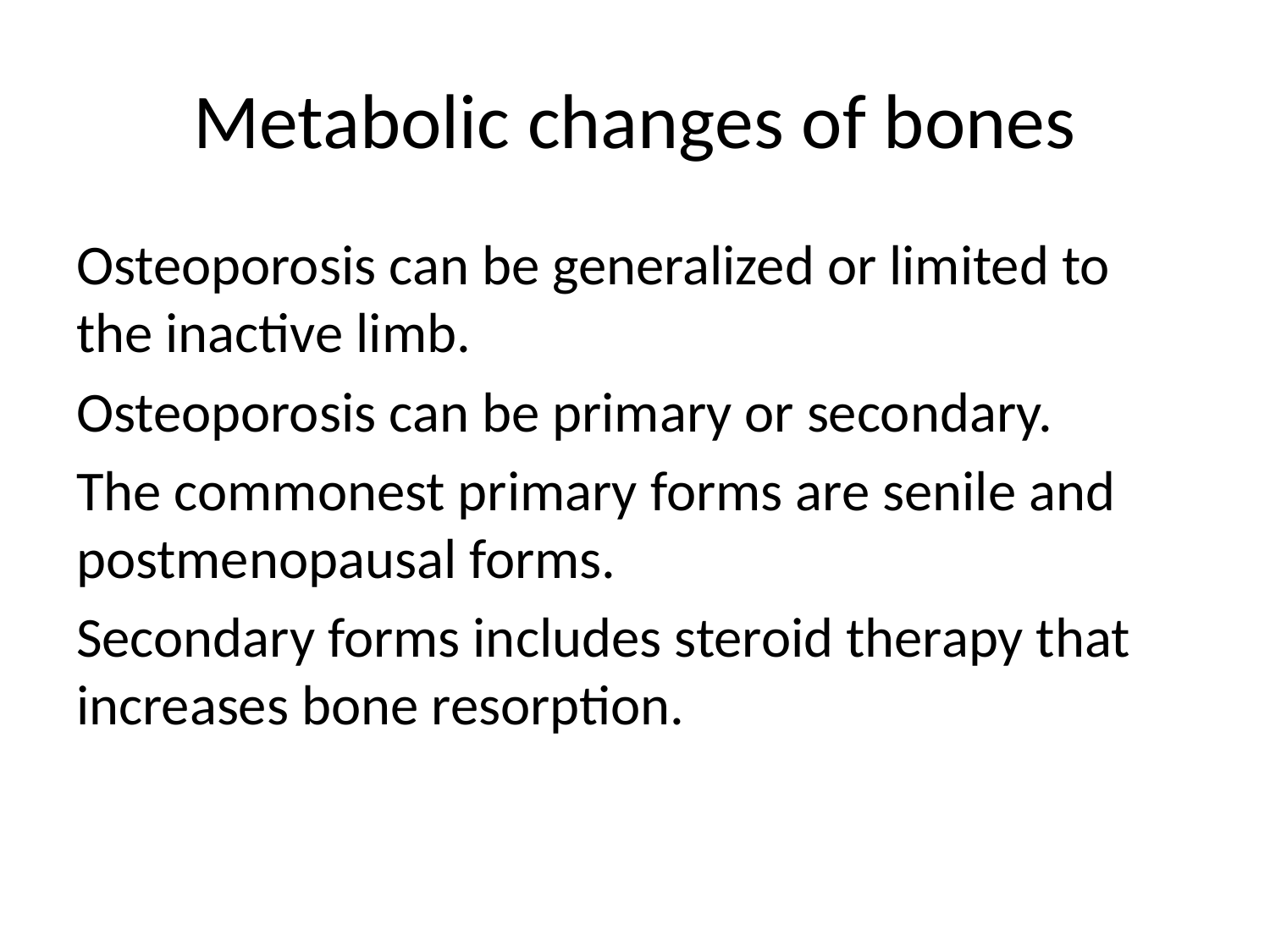

# Metabolic changes of bones
Osteoporosis can be generalized or limited to the inactive limb.
Osteoporosis can be primary or secondary.
The commonest primary forms are senile and postmenopausal forms.
Secondary forms includes steroid therapy that increases bone resorption.